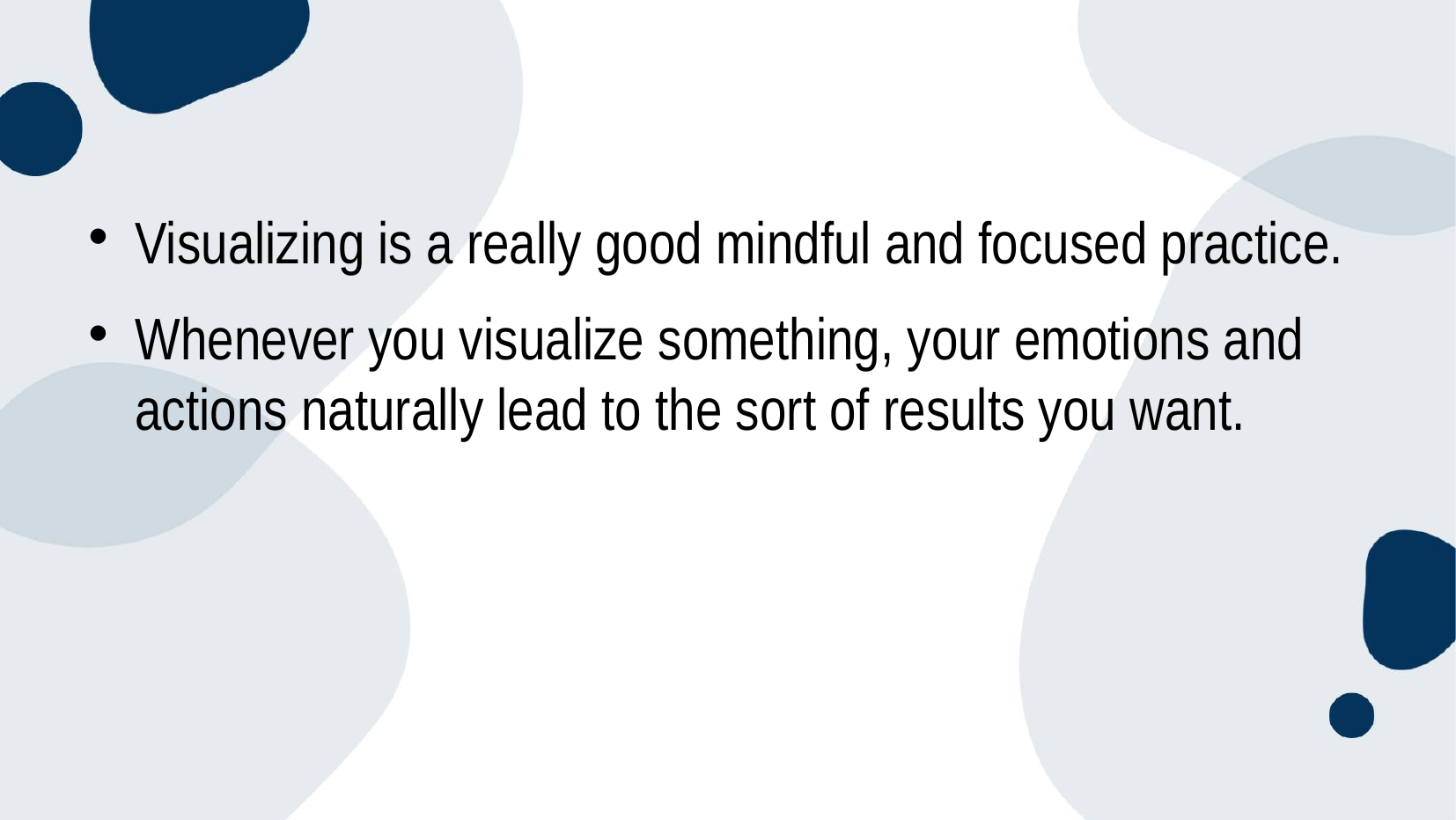

Visualizing is a really good mindful and focused practice.
Whenever you visualize something, your emotions and actions naturally lead to the sort of results you want.